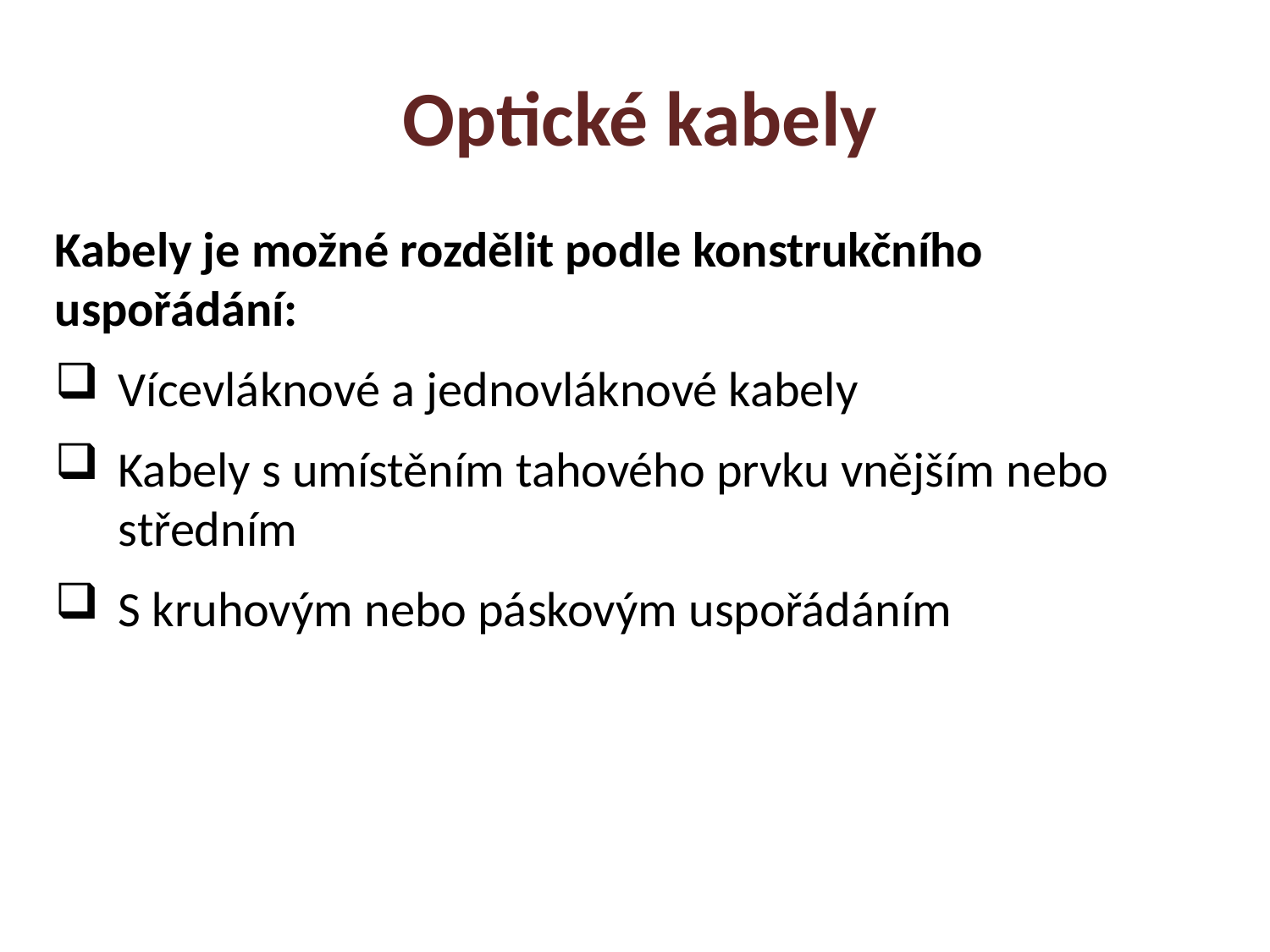

Optické kabely
Kabely je možné rozdělit podle konstrukčního uspořádání:
Vícevláknové a jednovláknové kabely
Kabely s umístěním tahového prvku vnějším nebo středním
S kruhovým nebo páskovým uspořádáním